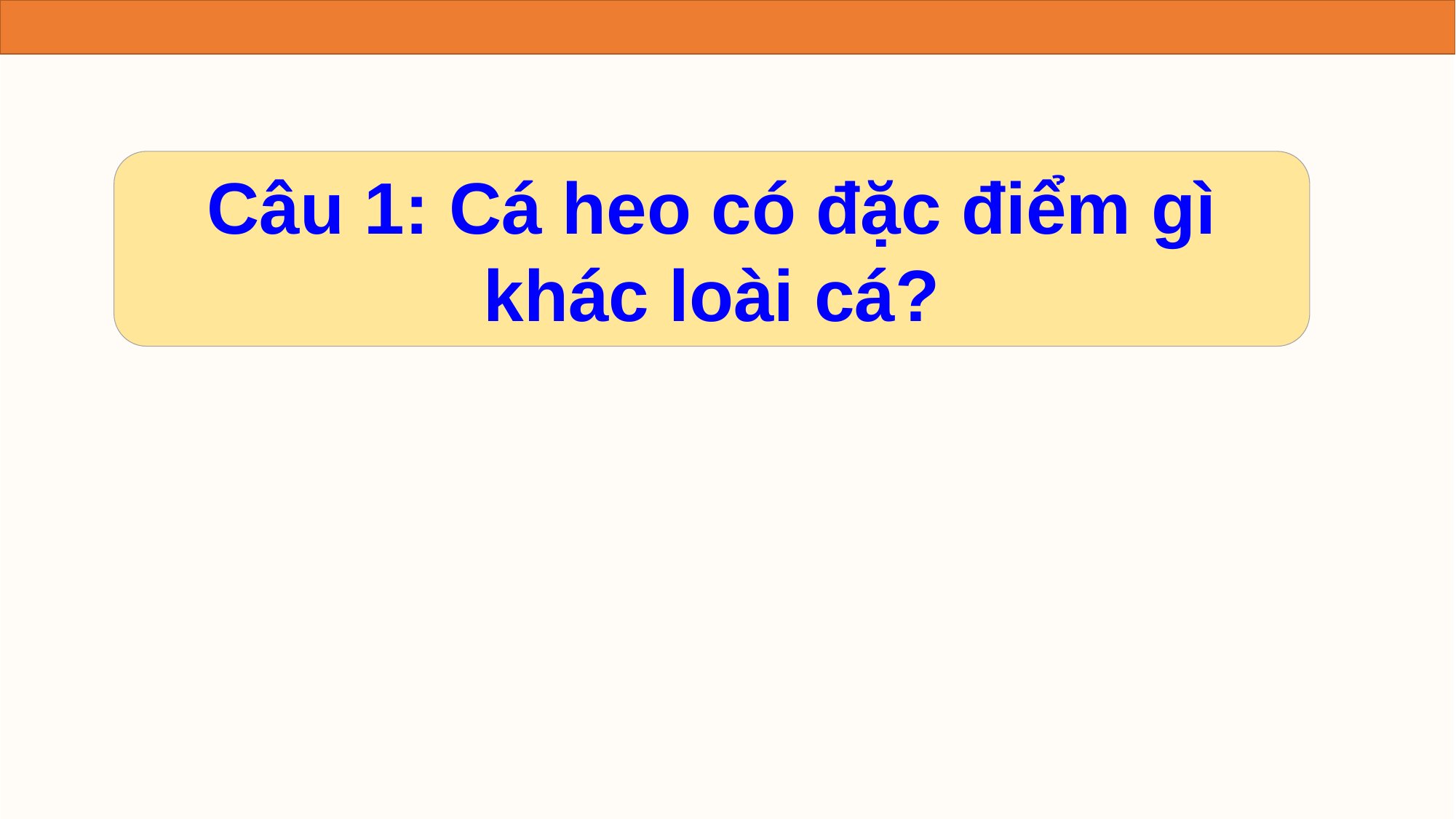

Câu 1: Cá heo có đặc điểm gì khác loài cá?